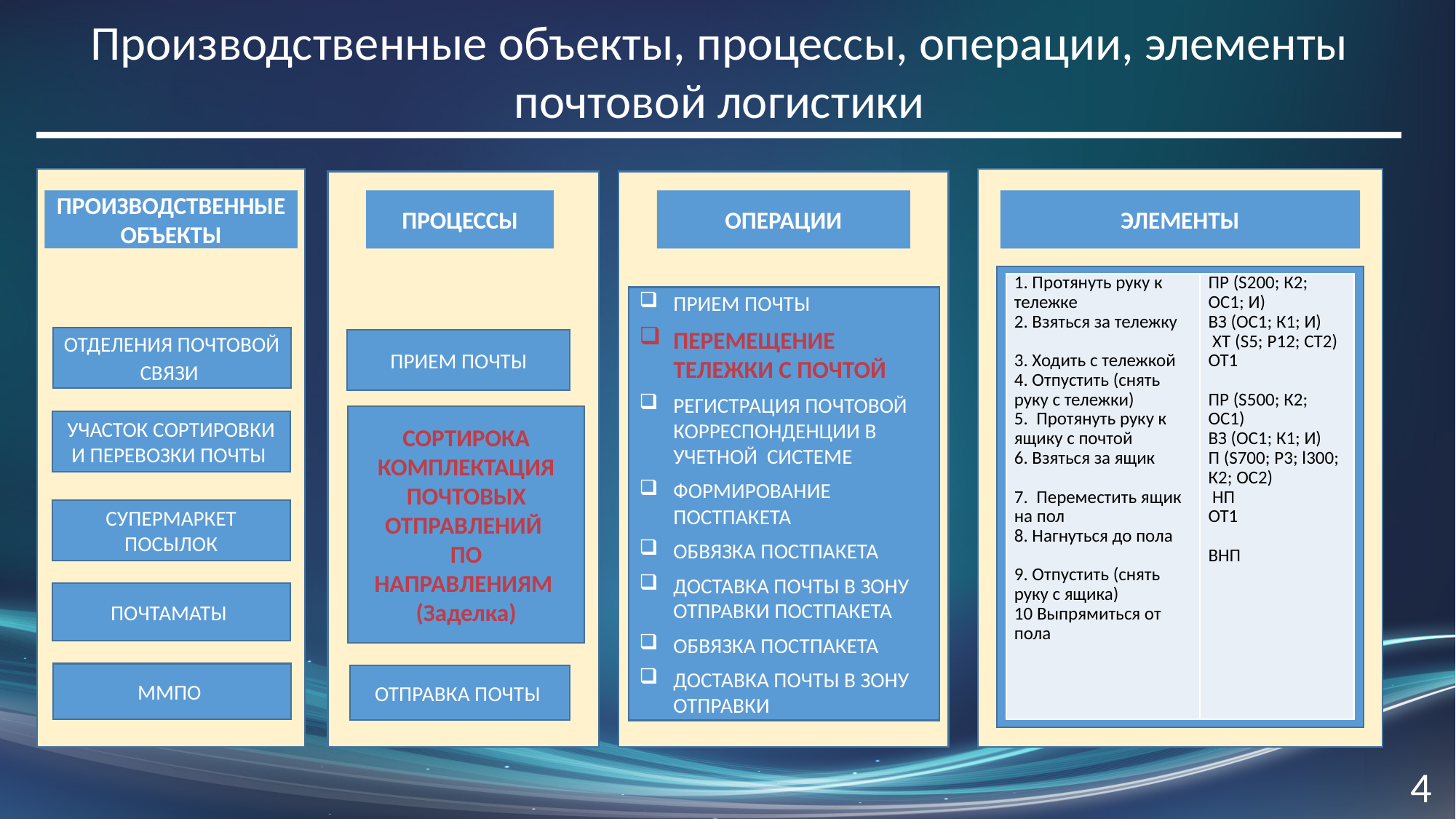

Производственные объекты, процессы, операции, элементы  почтовой логистики

ПРОИЗВОДСТВЕННЫЕ ОБЪЕКТЫ
ОТДЕЛЕНИЯ ПОЧТОВОЙ СВЯЗИ
УЧАСТОК СОРТИРОВКИ И ПЕРЕВОЗКИ ПОЧТЫ
СУПЕРМАРКЕТ ПОСЫЛОК
ПОЧТАМАТЫ
ММПО

ЭЛЕМЕНТЫ

ПРОЦЕССЫ
ПРИЕМ ПОЧТЫ
СОРТИРОКА КОМПЛЕКТАЦИЯ ПОЧТОВЫХ ОТПРАВЛЕНИЙ
ПО НАПРАВЛЕНИЯМ  (Заделка)
ОТПРАВКА ПОЧТЫ

ОПЕРАЦИИ
ПРИЕМ ПОЧТЫ
ПЕРЕМЕЩЕНИЕ ТЕЛЕЖКИ С ПОЧТОЙ
РЕГИСТРАЦИЯ ПОЧТОВОЙ КОРРЕСПОНДЕНЦИИ В УЧЕТНОЙ  СИСТЕМЕ
ФОРМИРОВАНИЕ ПОСТПАКЕТА
ОБВЯЗКА ПОСТПАКЕТА
ДОСТАВКА ПОЧТЫ В ЗОНУ ОТПРАВКИ ПОСТПАКЕТА
ОБВЯЗКА ПОСТПАКЕТА
ДОСТАВКА ПОЧТЫ В ЗОНУ ОТПРАВКИ
| 1. Протянуть руку к тележке 2. Взяться за тележку 3. Ходить с тележкой 4. Отпустить (снять руку с тележки) 5. Протянуть руку к ящику с почтой 6. Взяться за ящик 7. Переместить ящик на пол 8. Нагнуться до пола 9. Отпустить (снять руку с ящика) 10 Выпрямиться от пола | ПР (S200; К2; ОС1; И) ВЗ (ОС1; К1; И) ХТ (S5; P12; СТ2) ОТ1 ПР (S500; К2; ОС1) ВЗ (ОС1; К1; И) П (S700; Р3; l300; К2; ОС2) НП ОТ1   ВНП |
| --- | --- |
4